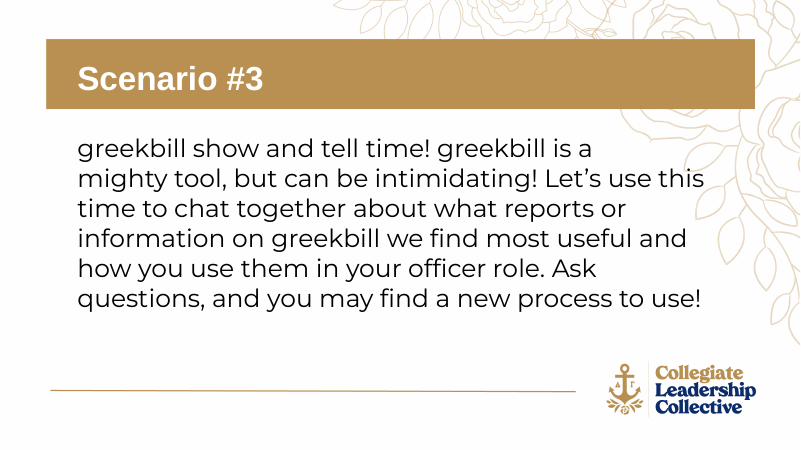

Scenario #3
greekbill show and tell time! greekbill is a mighty tool, but can be intimidating! Let’s use this time to chat together about what reports or information on greekbill we find most useful and how you use them in your officer role. Ask questions, and you may find a new process to use!